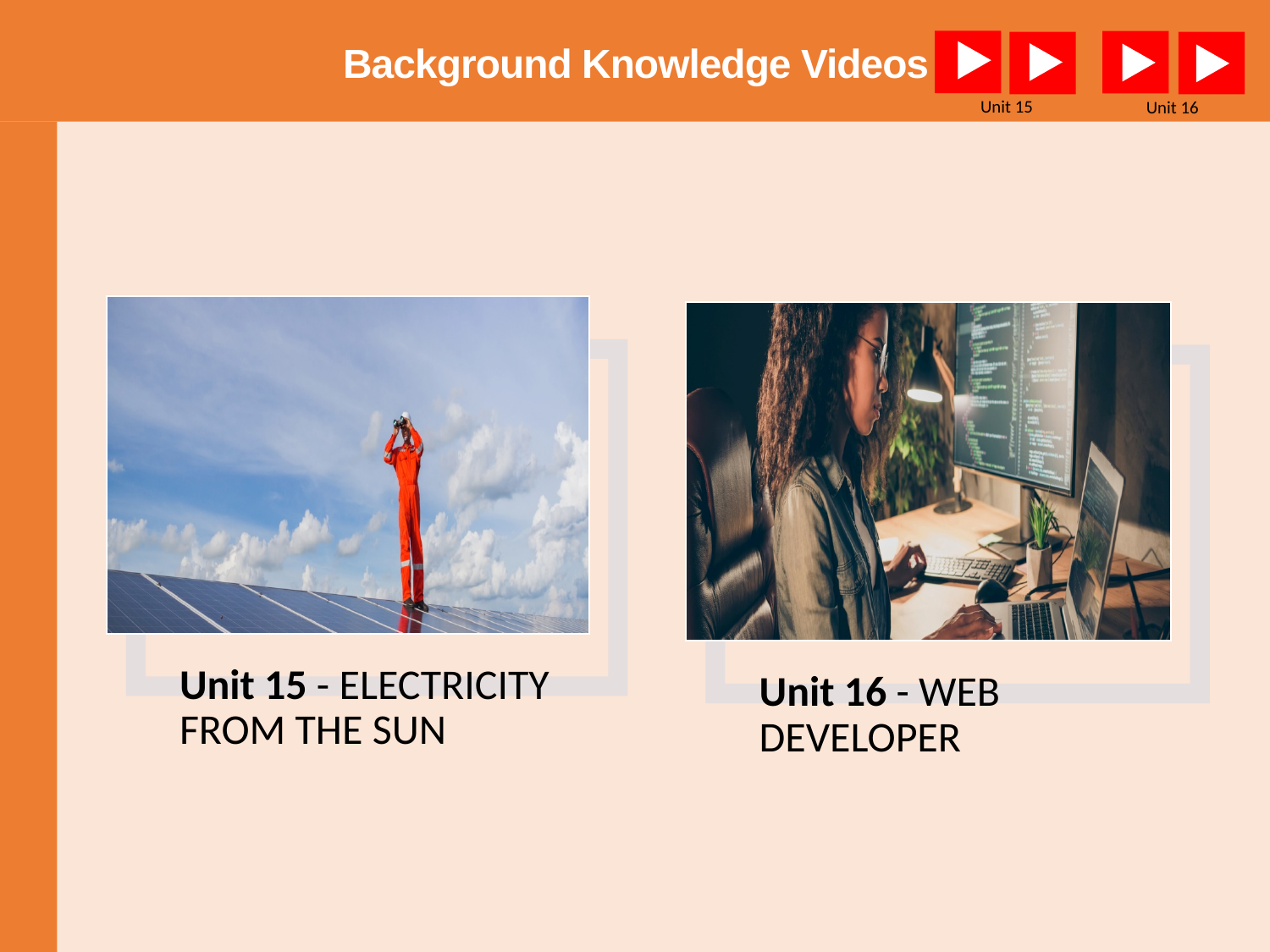

Unit 15
Unit 16
Background Knowledge Videos

Unit 15 - ELECTRICITY FROM THE SUN

Unit 16 - WEB DEVELOPER